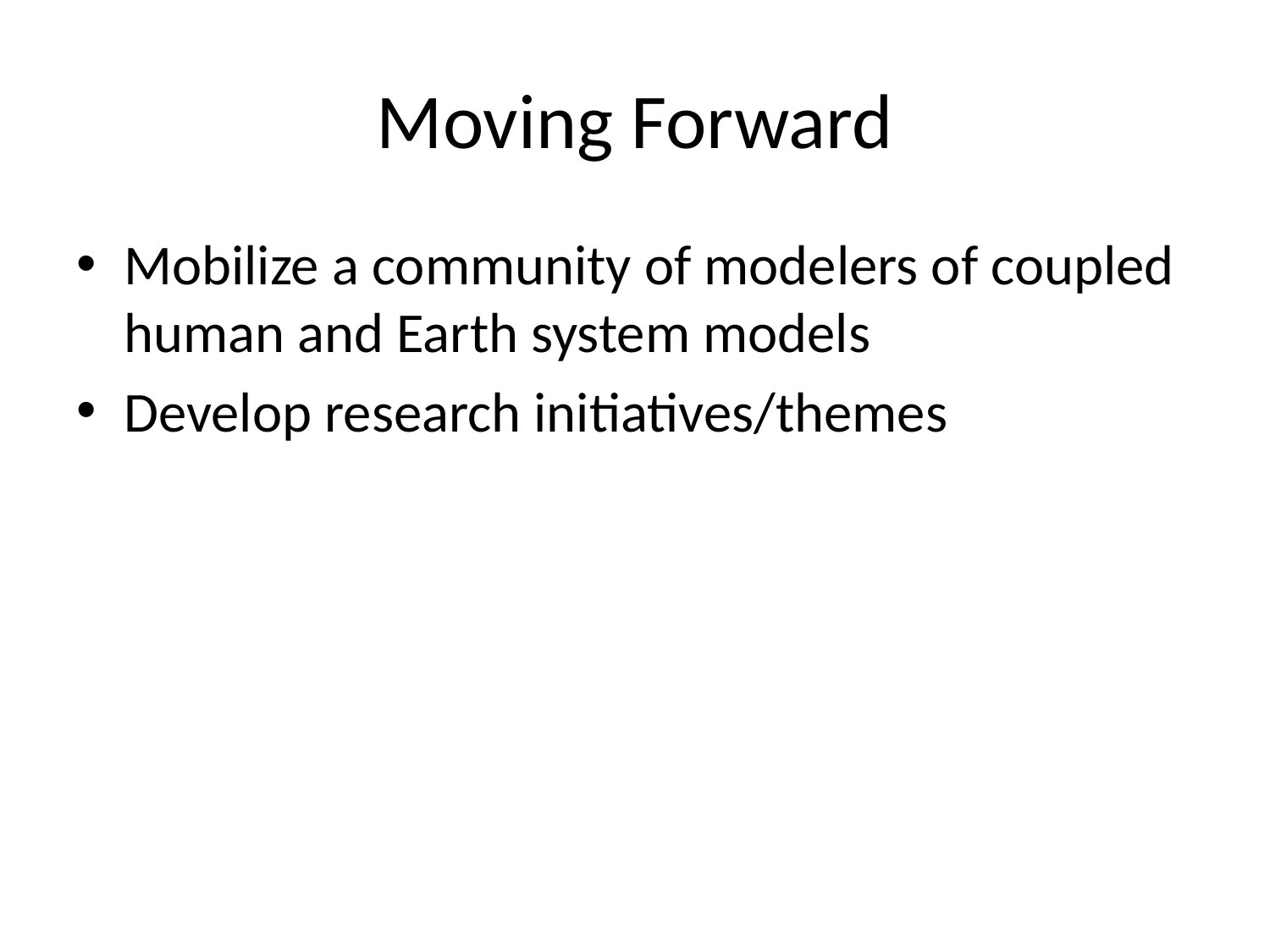

# Moving Forward
Mobilize a community of modelers of coupled human and Earth system models
Develop research initiatives/themes